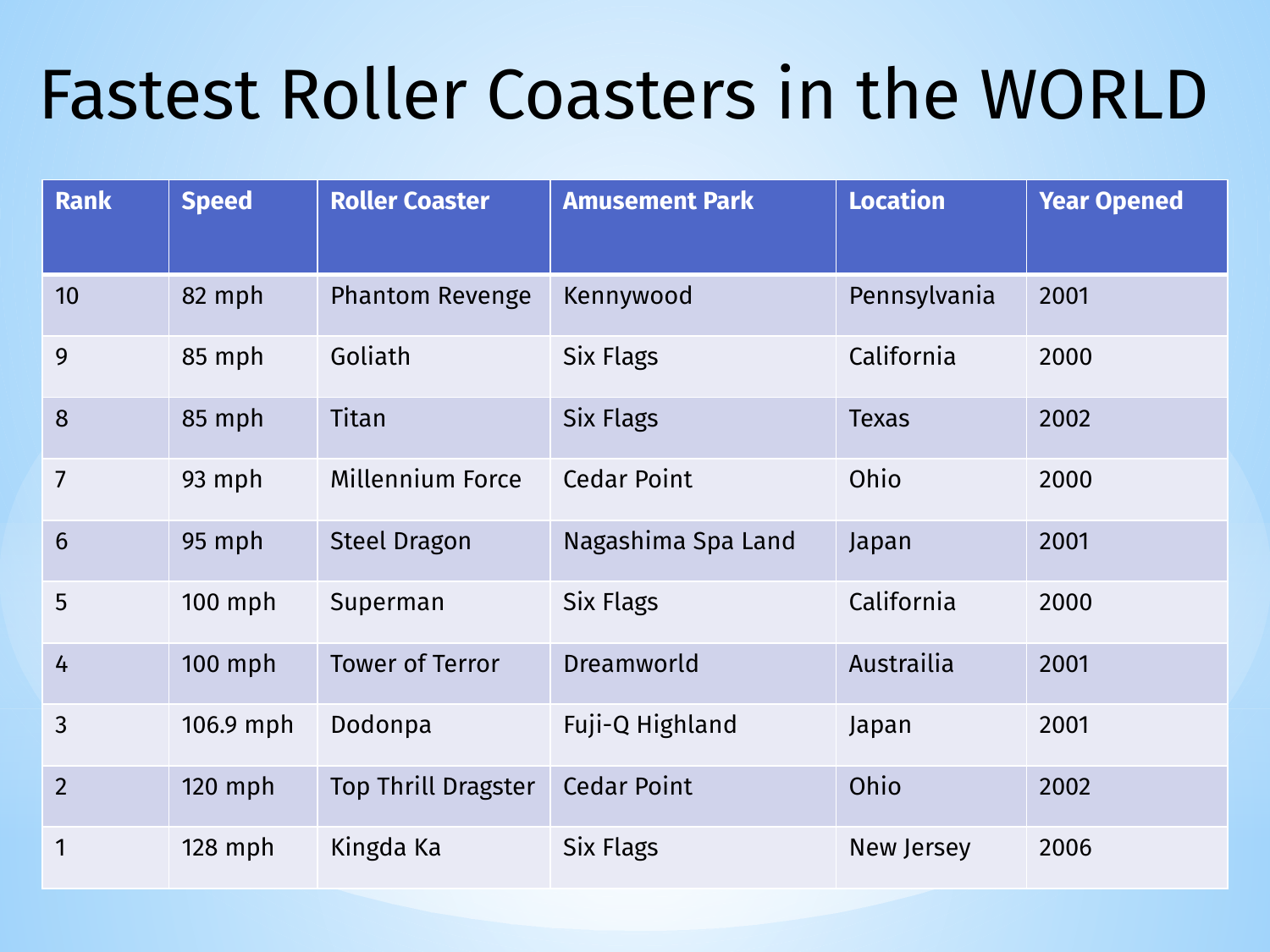

Fastest Roller Coasters in the WORLD
| Rank | Speed | Roller Coaster | Amusement Park | Location | Year Opened |
| --- | --- | --- | --- | --- | --- |
| 10 | 82 mph | Phantom Revenge | Kennywood | Pennsylvania | 2001 |
| 9 | 85 mph | Goliath | Six Flags | California | 2000 |
| 8 | 85 mph | Titan | Six Flags | Texas | 2002 |
| 7 | 93 mph | Millennium Force | Cedar Point | Ohio | 2000 |
| 6 | 95 mph | Steel Dragon | Nagashima Spa Land | Japan | 2001 |
| 5 | 100 mph | Superman | Six Flags | California | 2000 |
| 4 | 100 mph | Tower of Terror | Dreamworld | Austrailia | 2001 |
| 3 | 106.9 mph | Dodonpa | Fuji-Q Highland | Japan | 2001 |
| 2 | 120 mph | Top Thrill Dragster | Cedar Point | Ohio | 2002 |
| 1 | 128 mph | Kingda Ka | Six Flags | New Jersey | 2006 |